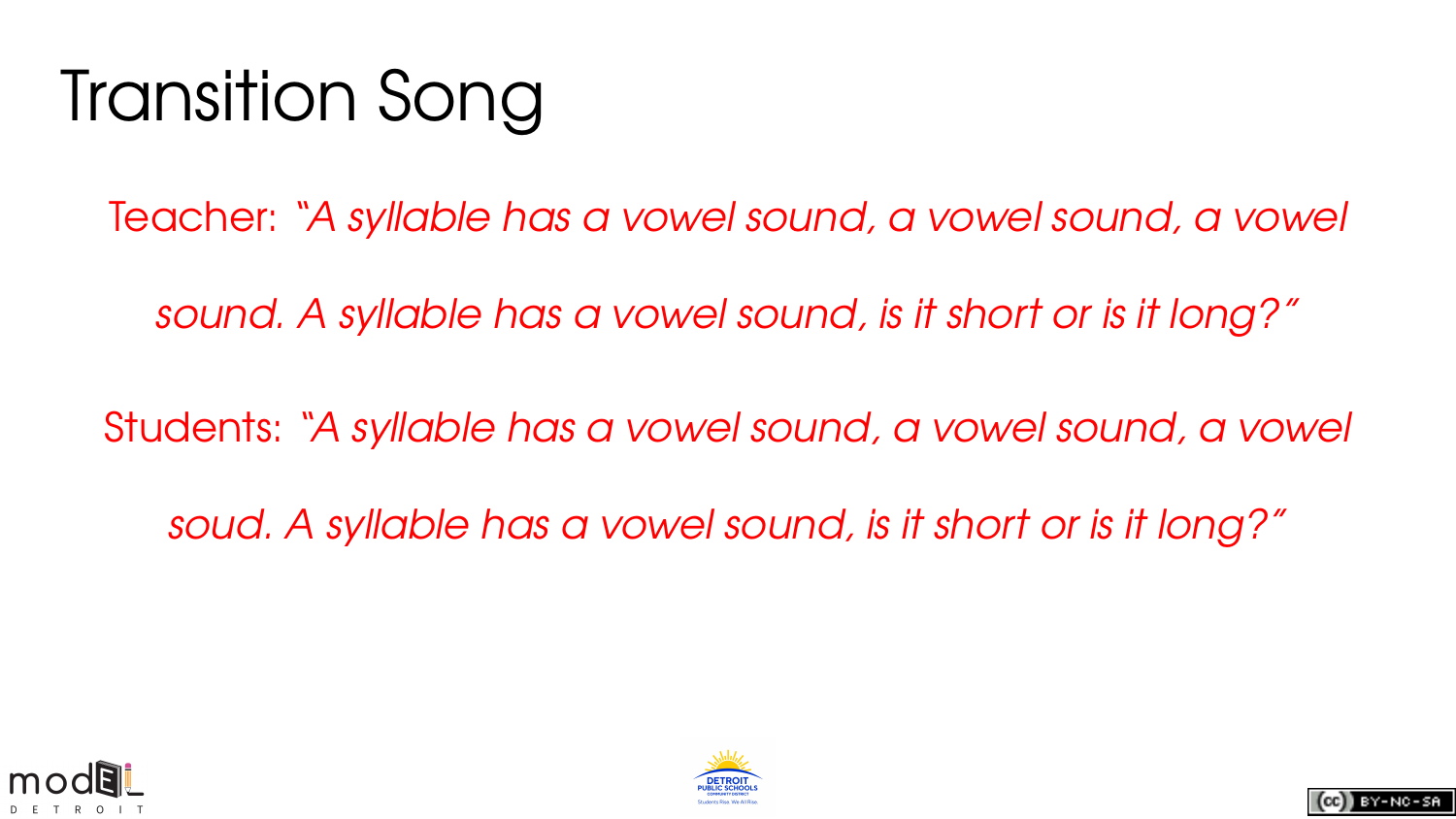

# Transition Song
Teacher: “A syllable has a vowel sound, a vowel sound, a vowel sound. A syllable has a vowel sound, is it short or is it long?”
Students: “A syllable has a vowel sound, a vowel sound, a vowel soud. A syllable has a vowel sound, is it short or is it long?”